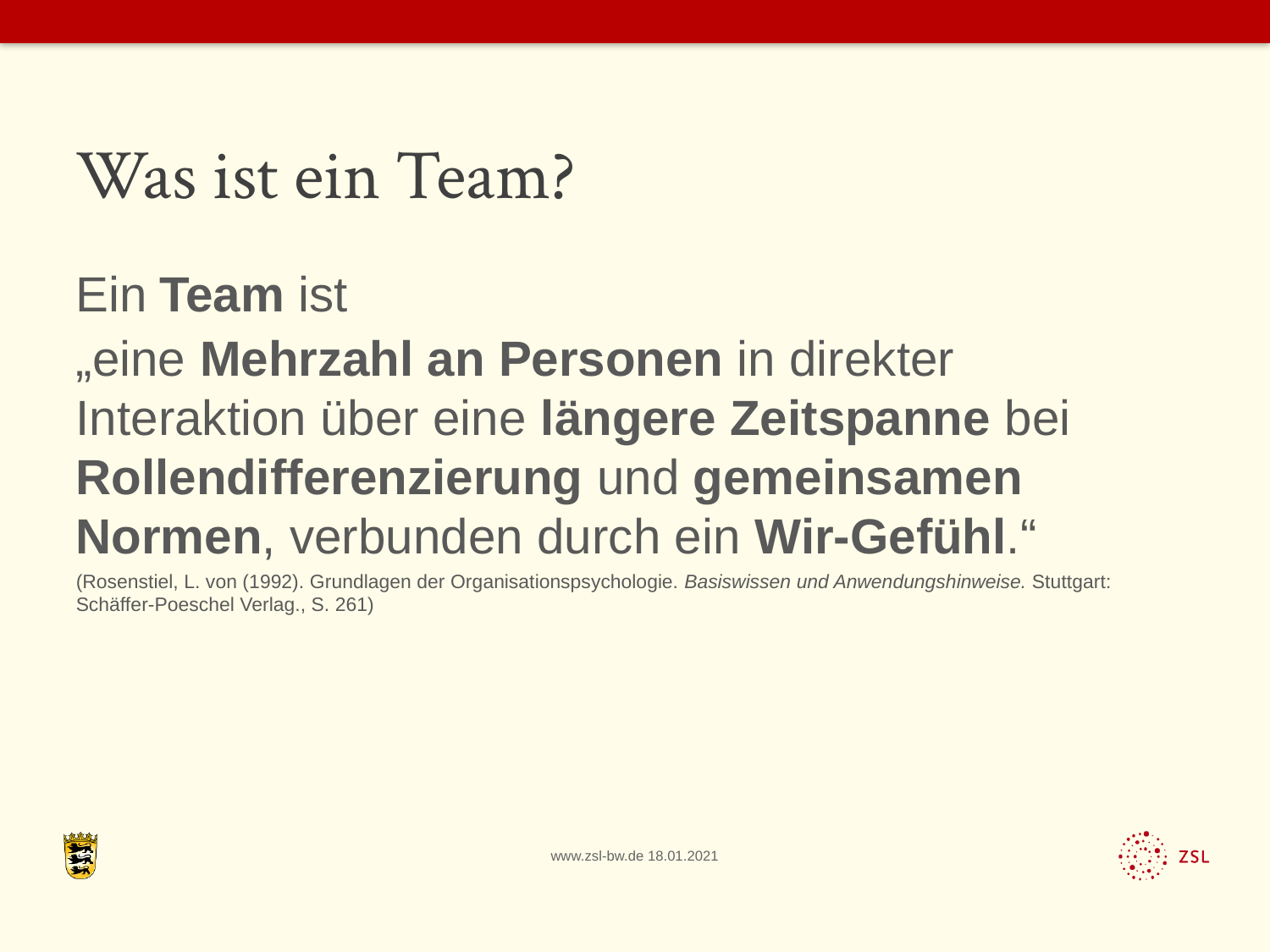

# Was ist ein Team?
Ein Team ist
„eine Mehrzahl an Personen in direkter Interaktion über eine längere Zeitspanne bei Rollendifferenzierung und gemeinsamen Normen, verbunden durch ein Wir-Gefühl.“
(Rosenstiel, L. von (1992). Grundlagen der Organisationspsychologie. Basiswissen und Anwendungshinweise. Stuttgart: Schäffer-Poeschel Verlag., S. 261)